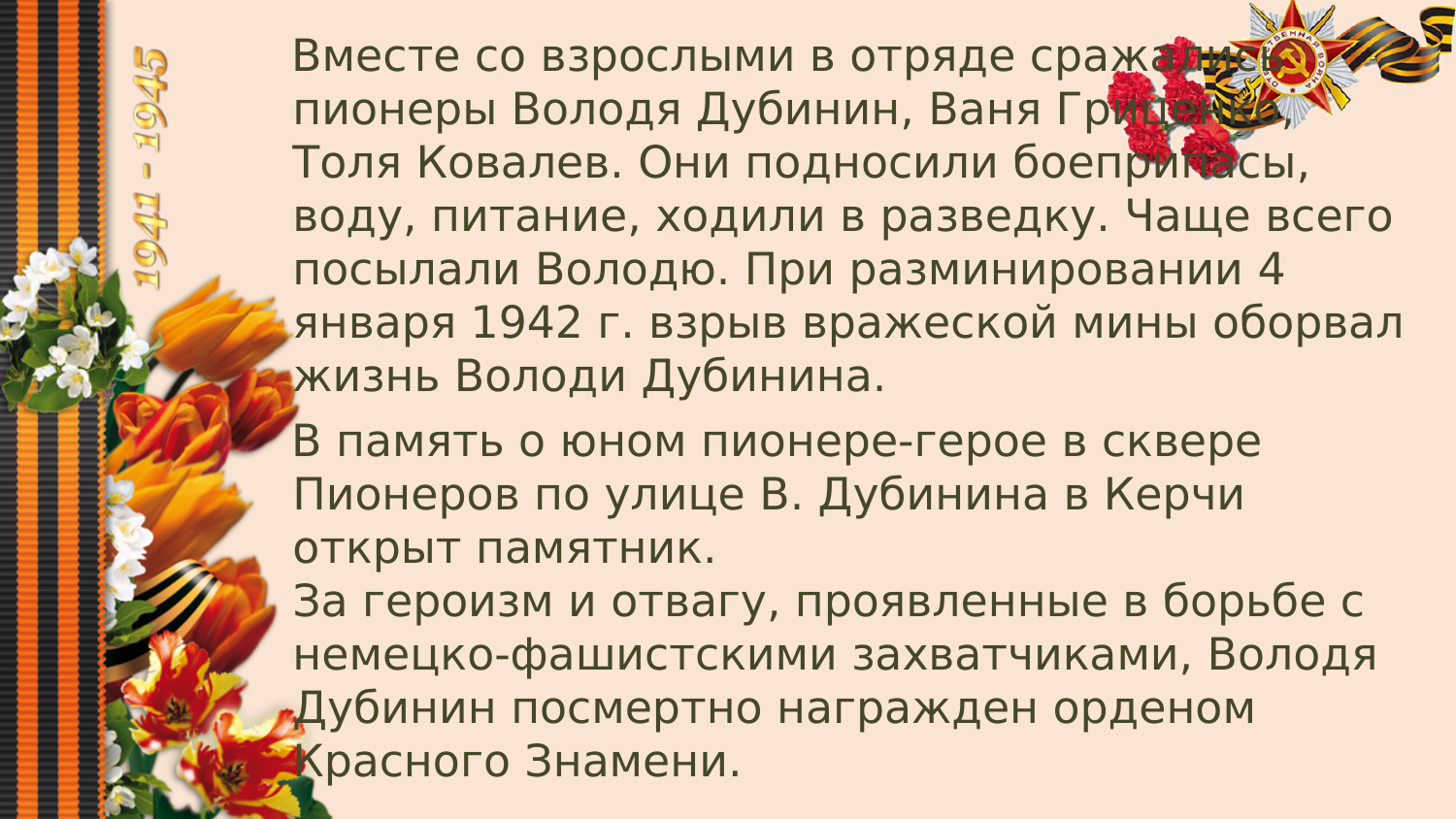

Вместе со взрослыми в отряде сражались пионеры Володя Дубинин, Ваня Гриценко, Толя Ковалев. Они подносили боеприпасы, воду, питание, ходили в разведку. Чаще всего посылали Володю. При разминировании 4 января 1942 г. взрыв вражеской мины оборвал жизнь Володи Дубинина.
В память о юном пионере-герое в сквере Пионеров по улице В. Дубинина в Керчи открыт памятник.
За героизм и отвагу, проявленные в борьбе с немецко-фашистскими захватчиками, Володя Дубинин посмертно награжден орденом Красного Знамени.